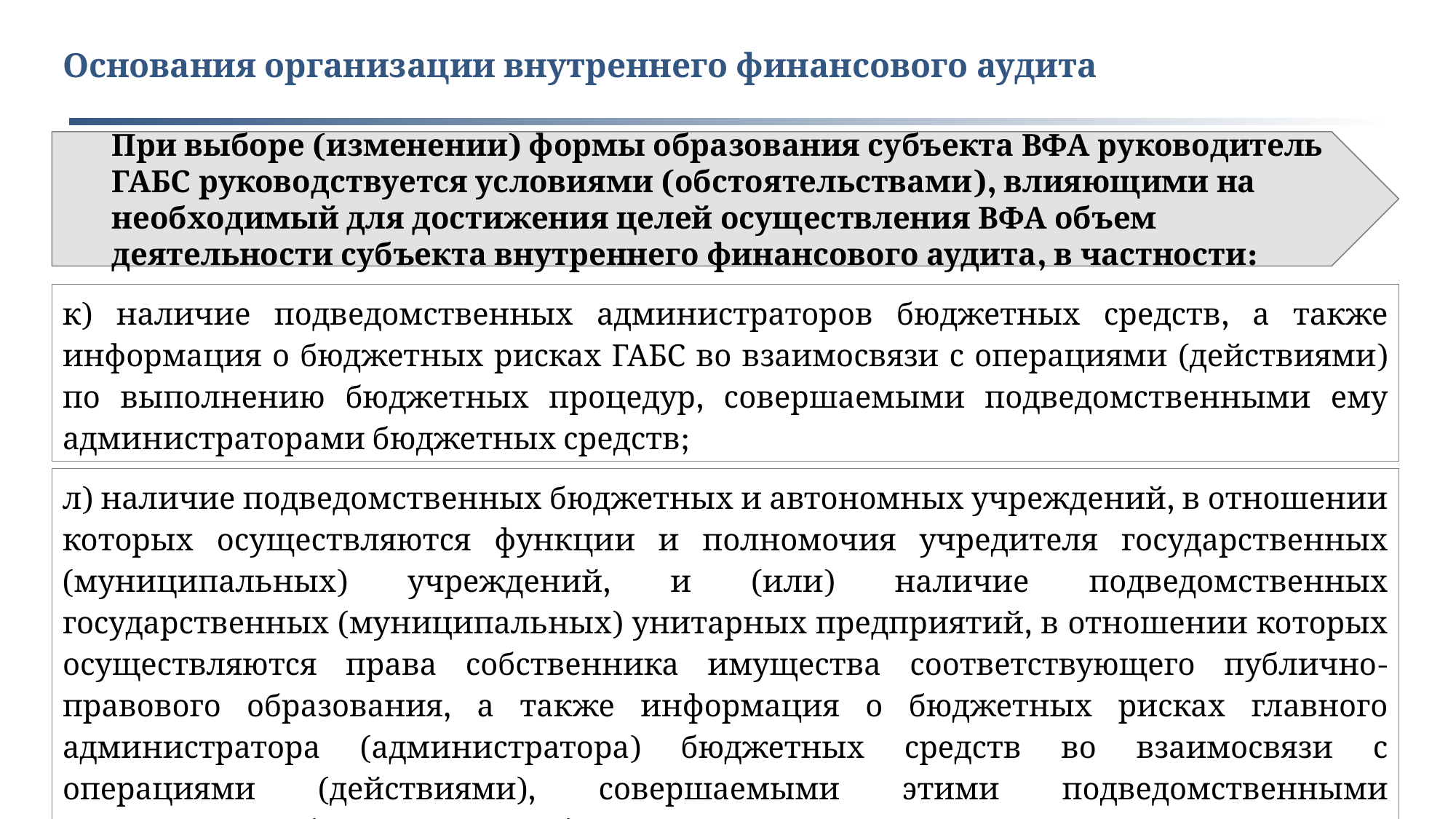

Основания организации внутреннего финансового аудита
При выборе (изменении) формы образования субъекта ВФА руководитель ГАБС руководствуется условиями (обстоятельствами), влияющими на необходимый для достижения целей осуществления ВФА объем деятельности субъекта внутреннего финансового аудита, в частности:
к) наличие подведомственных администраторов бюджетных средств, а также информация о бюджетных рисках ГАБС во взаимосвязи с операциями (действиями) по выполнению бюджетных процедур, совершаемыми подведомственными ему администраторами бюджетных средств;
л) наличие подведомственных бюджетных и автономных учреждений, в отношении которых осуществляются функции и полномочия учредителя государственных (муниципальных) учреждений, и (или) наличие подведомственных государственных (муниципальных) унитарных предприятий, в отношении которых осуществляются права собственника имущества соответствующего публично-правового образования, а также информация о бюджетных рисках главного администратора (администратора) бюджетных средств во взаимосвязи с операциями (действиями), совершаемыми этими подведомственными учреждениями (предприятиями);